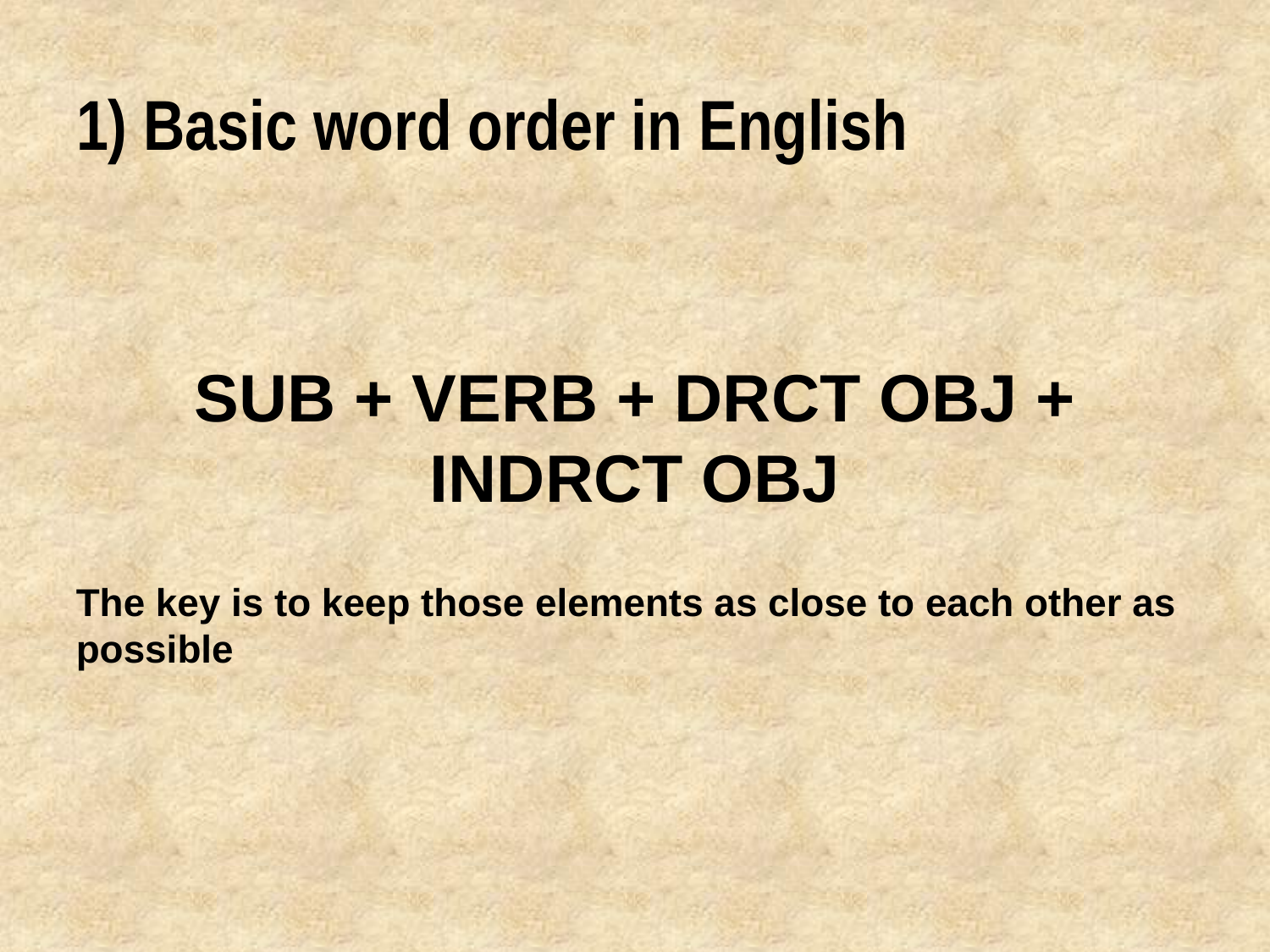

# 1) Basic word order in English
sub + verb + drct obj + indrct obj
The key is to keep those elements as close to each other as possible